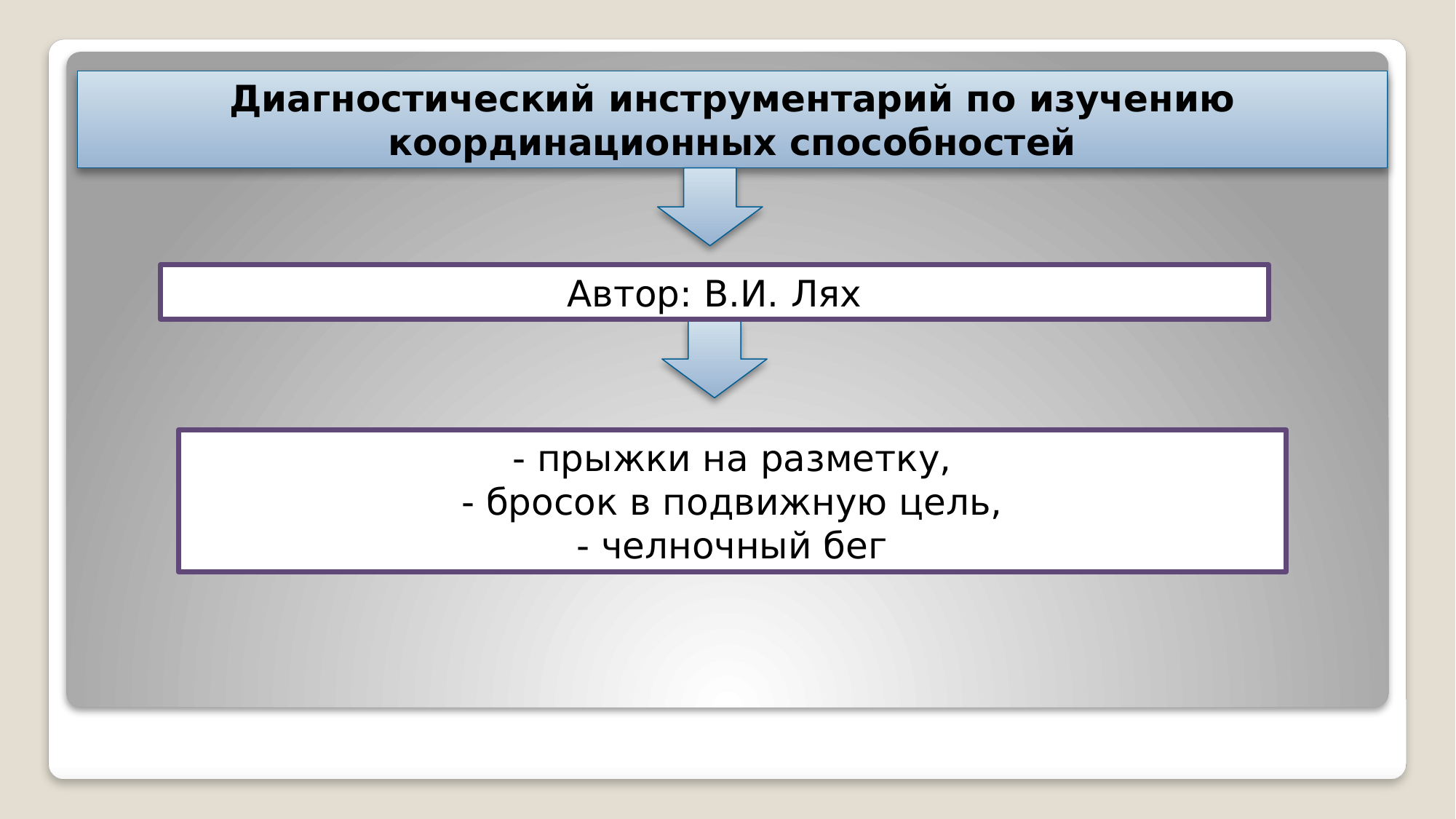

# Диагностический инструментарий по изучению координационных способностей

Автор: В.И. Лях

- прыжки на разметку,
- бросок в подвижную цель,
- челночный бег